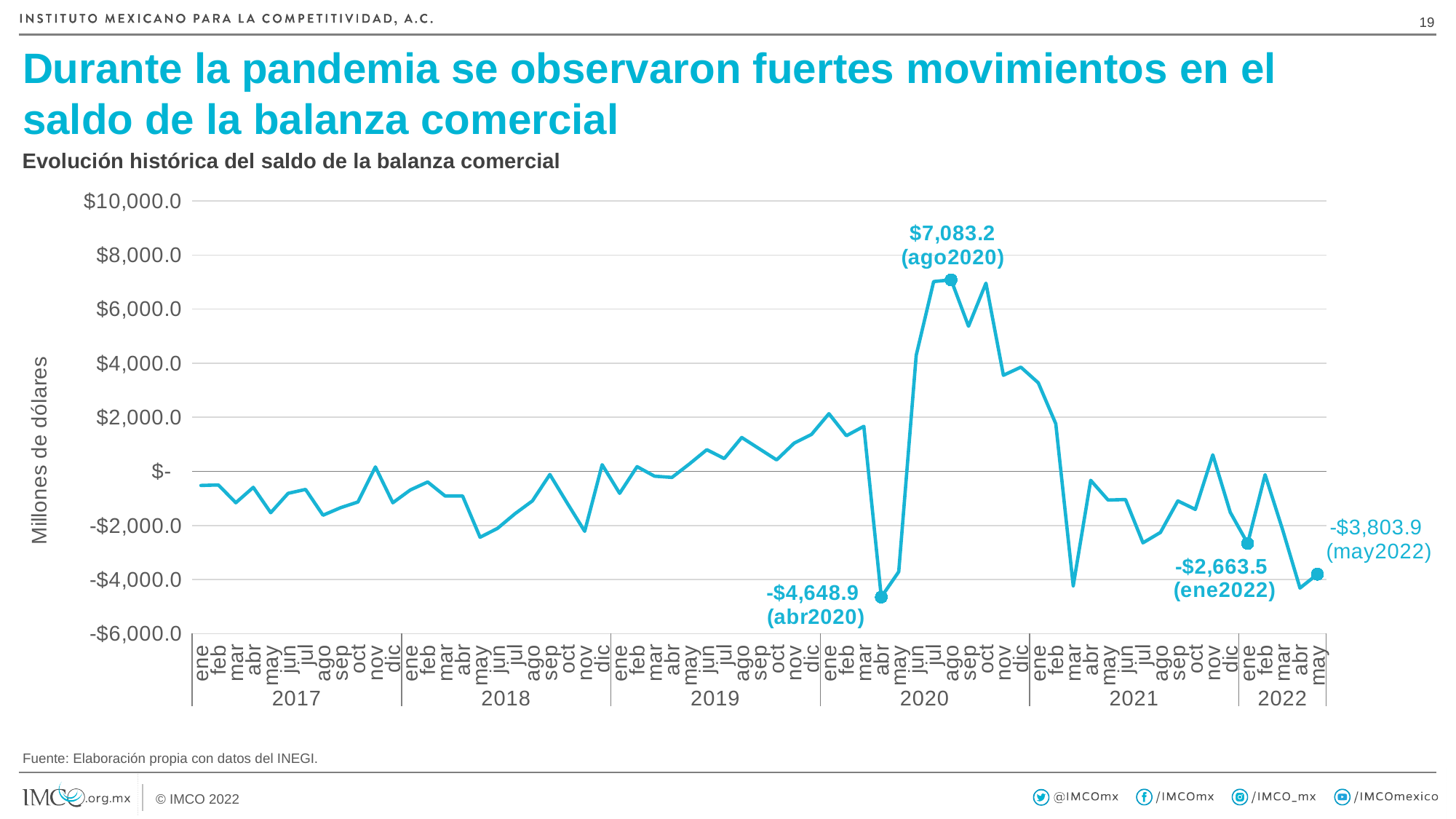

19
# Durante la pandemia se observaron fuertes movimientos en el saldo de la balanza comercial
Evolución histórica del saldo de la balanza comercial

### Chart

| Category |  Saldo de la balanza comercial  |
|---|---|
| ene | -521.883291671327 |
| feb | -502.510518098582 |
| mar | -1160.68373967973 |
| abr | -592.811962889269 |
| may | -1528.45736752864 |
| jun | -812.890481119879 |
| jul | -667.921079828069 |
| ago | -1622.07010291996 |
| sep | -1345.02383676432 |
| oct | -1132.79663065396 |
| nov | 163.17686823356 |
| dic | -1161.52663449567 |
| ene | -689.514950923191 |
| feb | -393.651018536742 |
| mar | -911.329705048387 |
| abr | -910.006447408816 |
| may | -2438.33289506999 |
| jun | -2108.5283573905 |
| jul | -1567.75072317146 |
| ago | -1092.63848320768 |
| sep | -116.355609407864 |
| oct | -1176.24839865693 |
| nov | -2217.47992053334 |
| dic | 245.864533214488 |
| ene | -813.584740894011 |
| feb | 174.664120075533 |
| mar | -178.300812709651 |
| abr | -225.476863315962 |
| may | 271.888018979398 |
| jun | 802.136093289739 |
| jul | 472.221117702251 |
| ago | 1253.08924637748 |
| sep | 838.369727740883 |
| oct | 422.126110018781 |
| nov | 1043.25231759916 |
| dic | 1367.74205733892 |
| ene | 2134.77497497698 |
| feb | 1318.94091414327 |
| mar | 1667.13824921838 |
| abr | -4648.91729156874 |
| may | -3713.19904757652 |
| jun | 4294.56678276213 |
| jul | 7020.32187376294 |
| ago | 7083.1714145528 |
| sep | 5365.87811938272 |
| oct | 6961.08762623469 |
| nov | 3553.53415344572 |
| dic | 3854.86237936859 |
| ene | 3274.06649776563 |
| feb | 1760.59548810064 |
| mar | -4235.28314711244 |
| abr | -332.032340283823 |
| may | -1061.74199982675 |
| jun | -1042.52795201984 |
| jul | -2642.53982726669 |
| ago | -2259.45686297082 |
| sep | -1093.58477036648 |
| oct | -1406.76282488501 |
| nov | 613.502521422737 |
| dic | -1514.70195747882 |
| ene | -2663.53543218081 |
| feb | -124.304413202763 |
| mar | -2150.62179953292 |
| abr | -4316.29753335965 |
| may | -3803.9 |
Fuente: Elaboración propia con datos del INEGI.